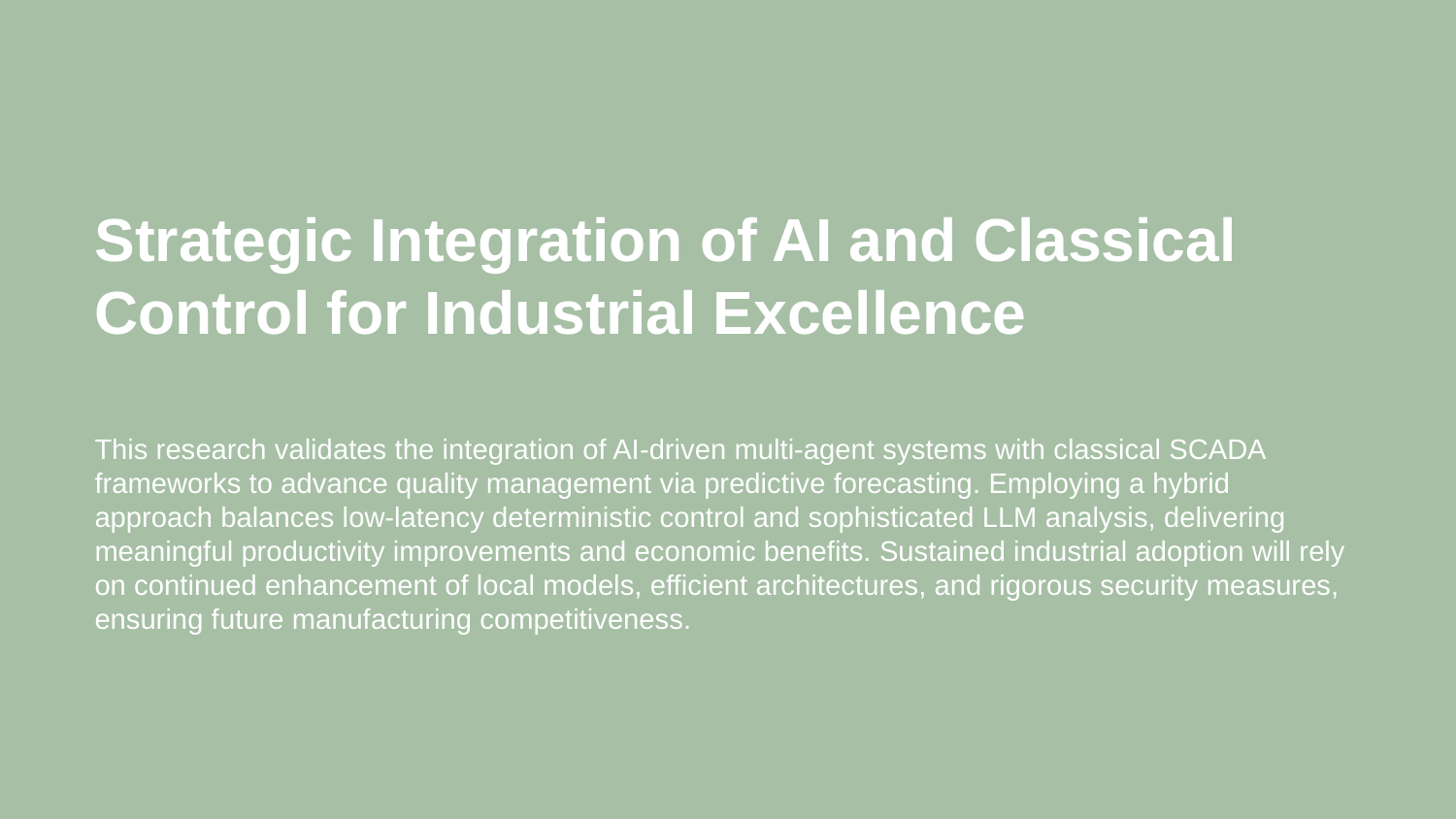

Strategic Integration of AI and Classical Control for Industrial Excellence

This research validates the integration of AI-driven multi-agent systems with classical SCADA frameworks to advance quality management via predictive forecasting. Employing a hybrid approach balances low-latency deterministic control and sophisticated LLM analysis, delivering meaningful productivity improvements and economic benefits. Sustained industrial adoption will rely on continued enhancement of local models, efficient architectures, and rigorous security measures, ensuring future manufacturing competitiveness.